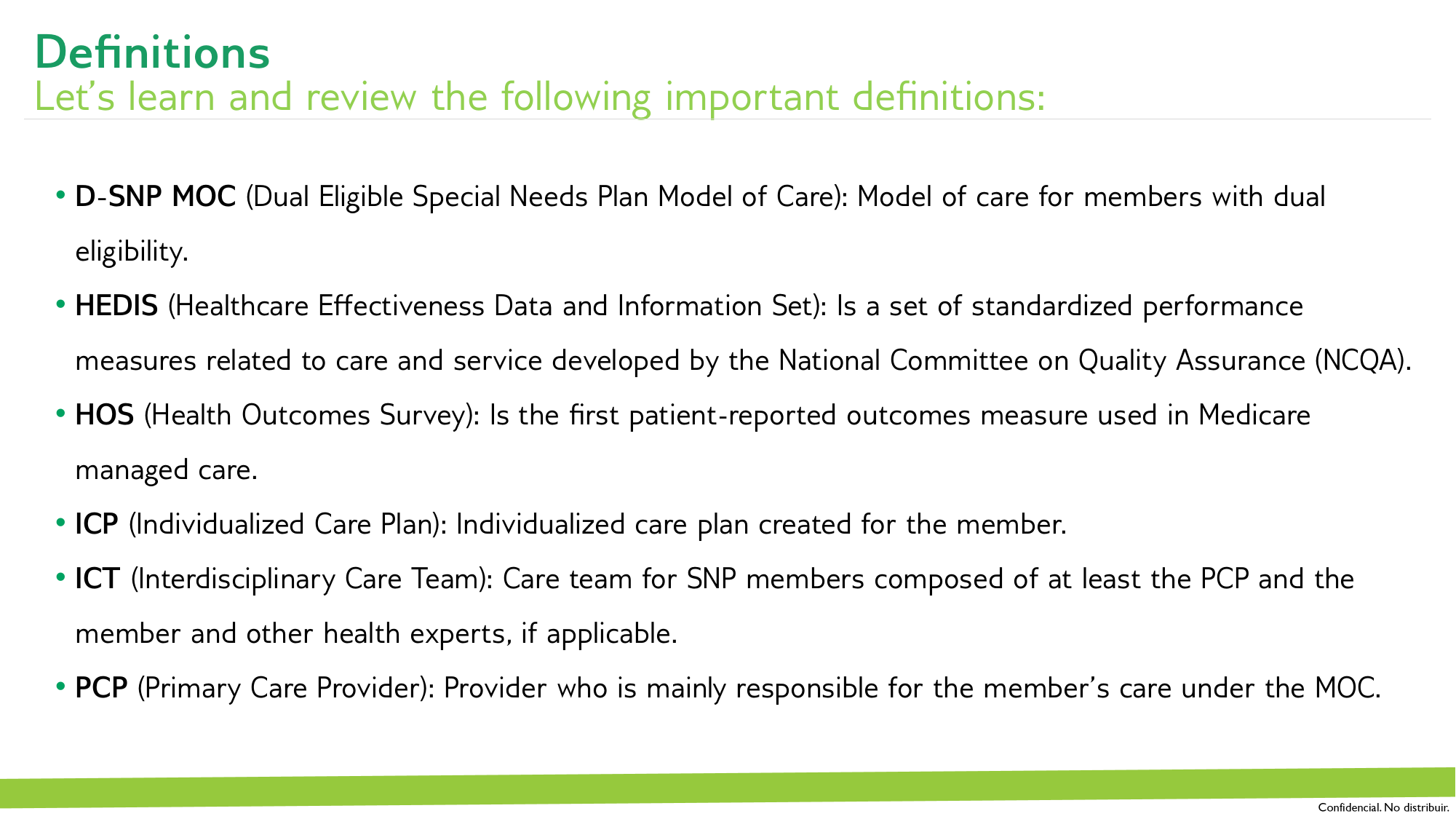

Definitions (cont.)
Definitions
Let’s learn and review the following important definitions:
D-SNP MOC (Dual Eligible Special Needs Plan Model of Care): Model of care for members with dual eligibility.
HEDIS (Healthcare Effectiveness Data and Information Set): Is a set of standardized performance measures related to care and service developed by the National Committee on Quality Assurance (NCQA).
HOS (Health Outcomes Survey): Is the first patient-reported outcomes measure used in Medicare managed care.
ICP (Individualized Care Plan): Individualized care plan created for the member.
ICT (Interdisciplinary Care Team): Care team for SNP members composed of at least the PCP and the member and other health experts, if applicable.
PCP (Primary Care Provider): Provider who is mainly responsible for the member’s care under the MOC.